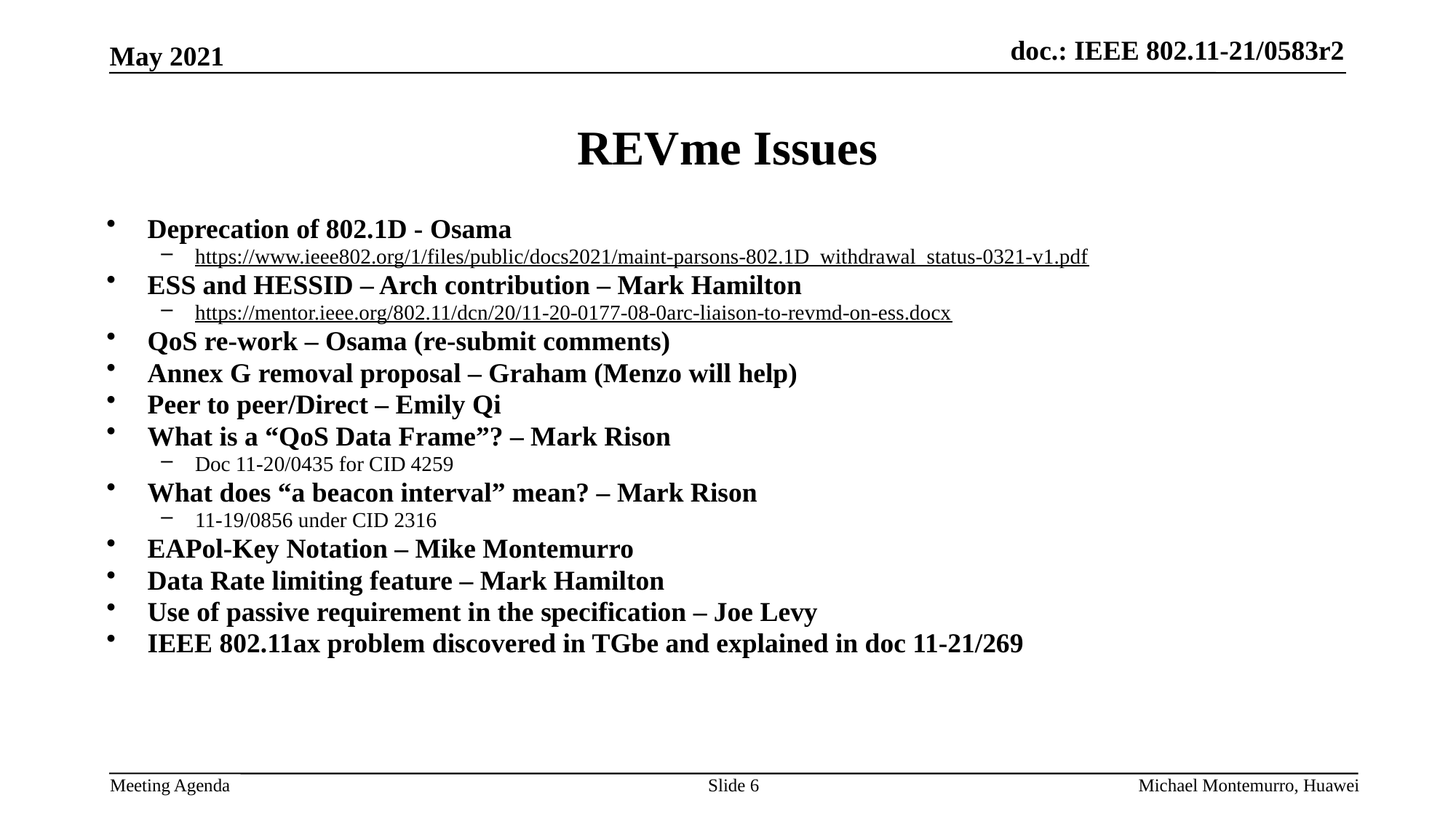

# REVme Issues
Deprecation of 802.1D - Osama
https://www.ieee802.org/1/files/public/docs2021/maint-parsons-802.1D_withdrawal_status-0321-v1.pdf
ESS and HESSID – Arch contribution – Mark Hamilton
https://mentor.ieee.org/802.11/dcn/20/11-20-0177-08-0arc-liaison-to-revmd-on-ess.docx
QoS re-work – Osama (re-submit comments)
Annex G removal proposal – Graham (Menzo will help)
Peer to peer/Direct – Emily Qi
What is a “QoS Data Frame”? – Mark Rison
Doc 11-20/0435 for CID 4259
What does “a beacon interval” mean? – Mark Rison
11-19/0856 under CID 2316
EAPol-Key Notation – Mike Montemurro
Data Rate limiting feature – Mark Hamilton
Use of passive requirement in the specification – Joe Levy
IEEE 802.11ax problem discovered in TGbe and explained in doc 11-21/269

Michael Montemurro, Huawei
Slide 6